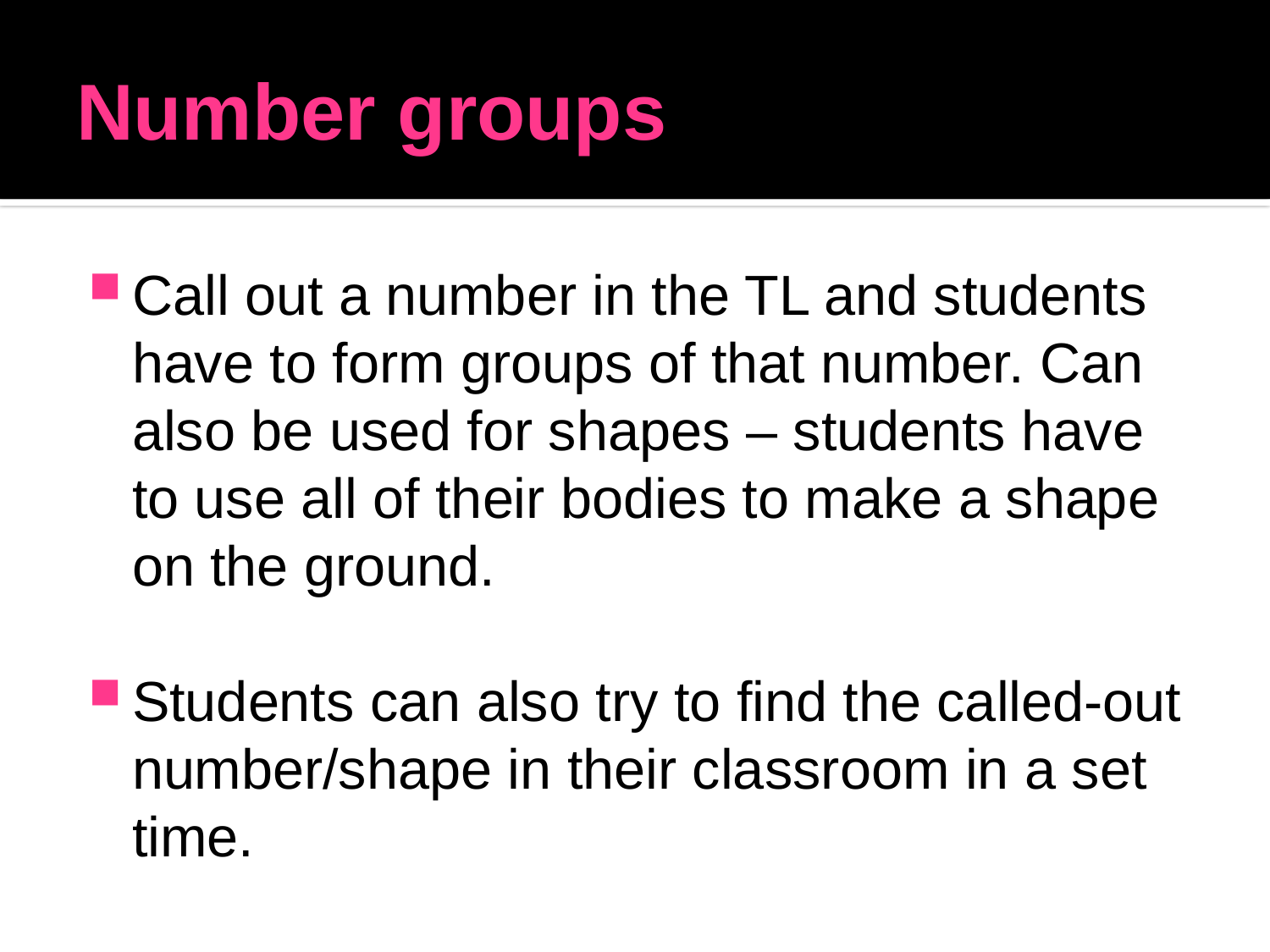

# Number groups
Call out a number in the TL and students have to form groups of that number. Can also be used for shapes – students have to use all of their bodies to make a shape on the ground.

Students can also try to find the called-out number/shape in their classroom in a set time.